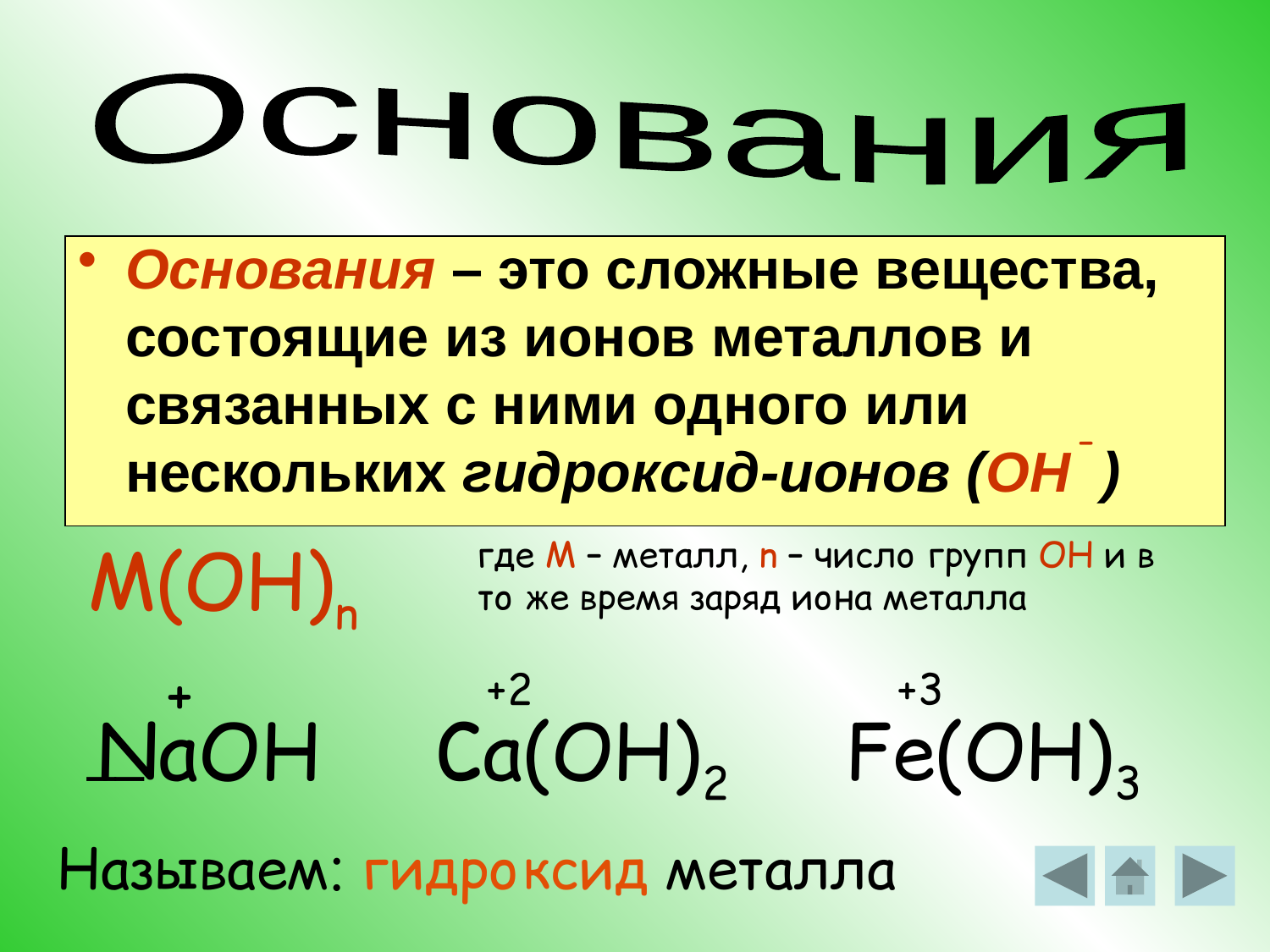

Основания
Основания – это сложные вещества, состоящие из ионов металлов и связанных с ними одного или нескольких гидроксид-ионов (ОН  )

-
М(ОН)n
__
где М – металл, n – число групп ОН и в то же время заряд иона металла

+
+2
+3
NaOH     Ca(OH)2     Fe(OH)3
Называем: гидроксид металла